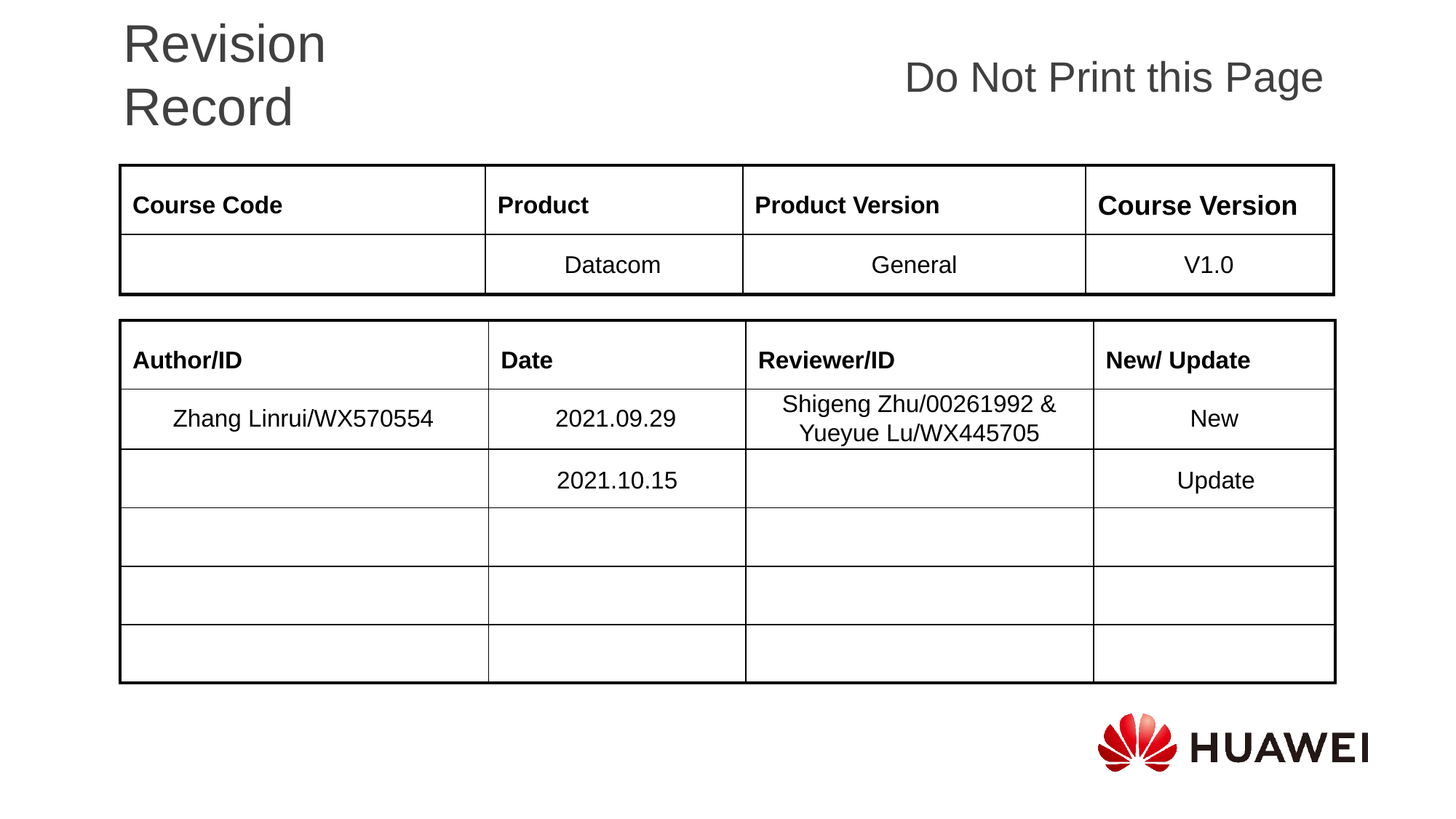

Datacom
General
V1.0
Zhang Linrui/WX570554
2021.09.29
Shigeng Zhu/00261992 & Yueyue Lu/WX445705
New

2021.10.15

Update